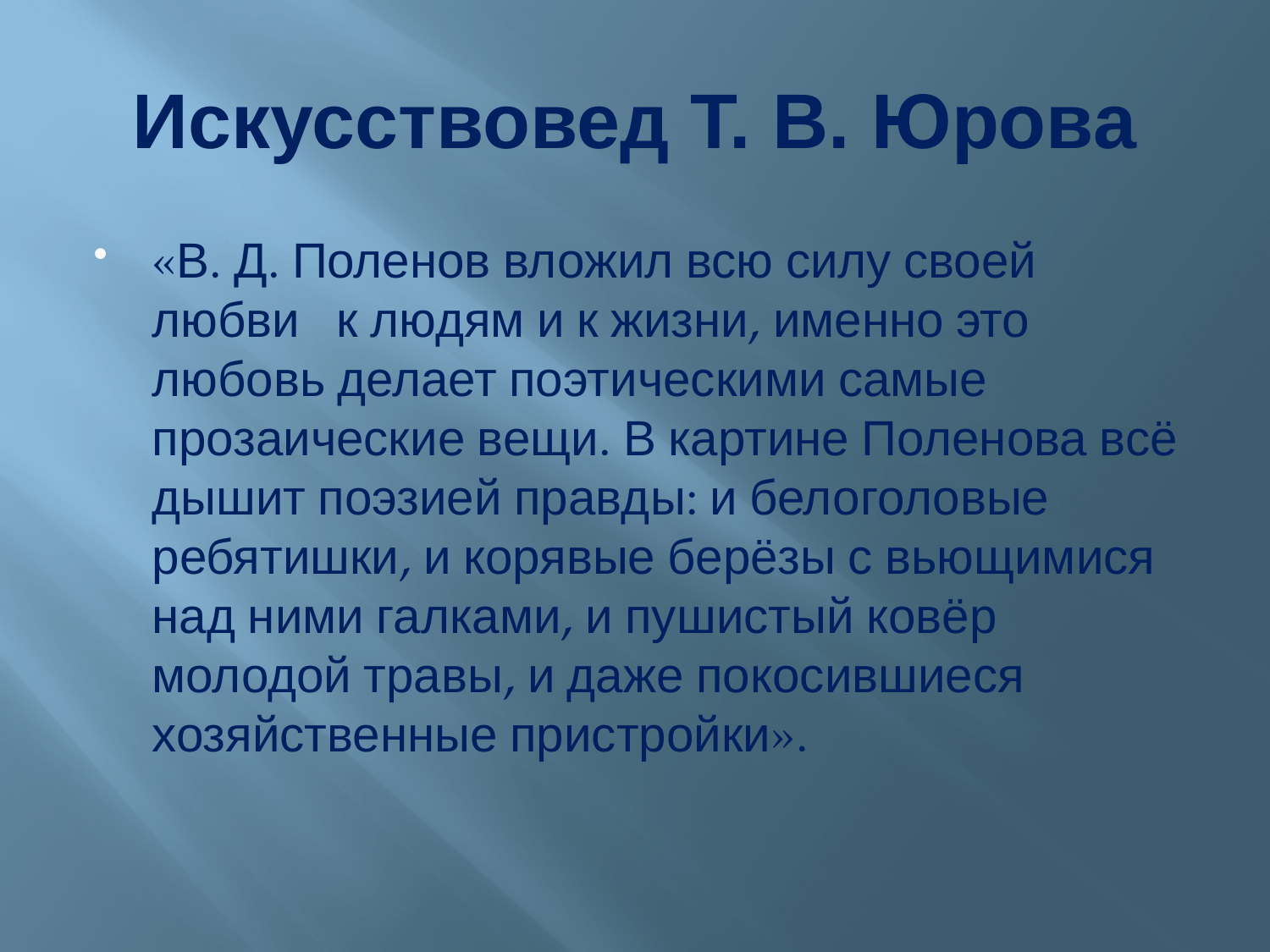

# Искусствовед Т. В. Юрова
«В. Д. Поленов вложил всю силу своей любви   к людям и к жизни, именно это любовь делает поэтическими самые прозаические вещи. В картине Поленова всё дышит поэзией правды: и белоголовые ребятишки, и корявые берёзы с вьющимися над ними галками, и пушистый ковёр молодой травы, и даже покосившиеся хозяйственные пристройки».